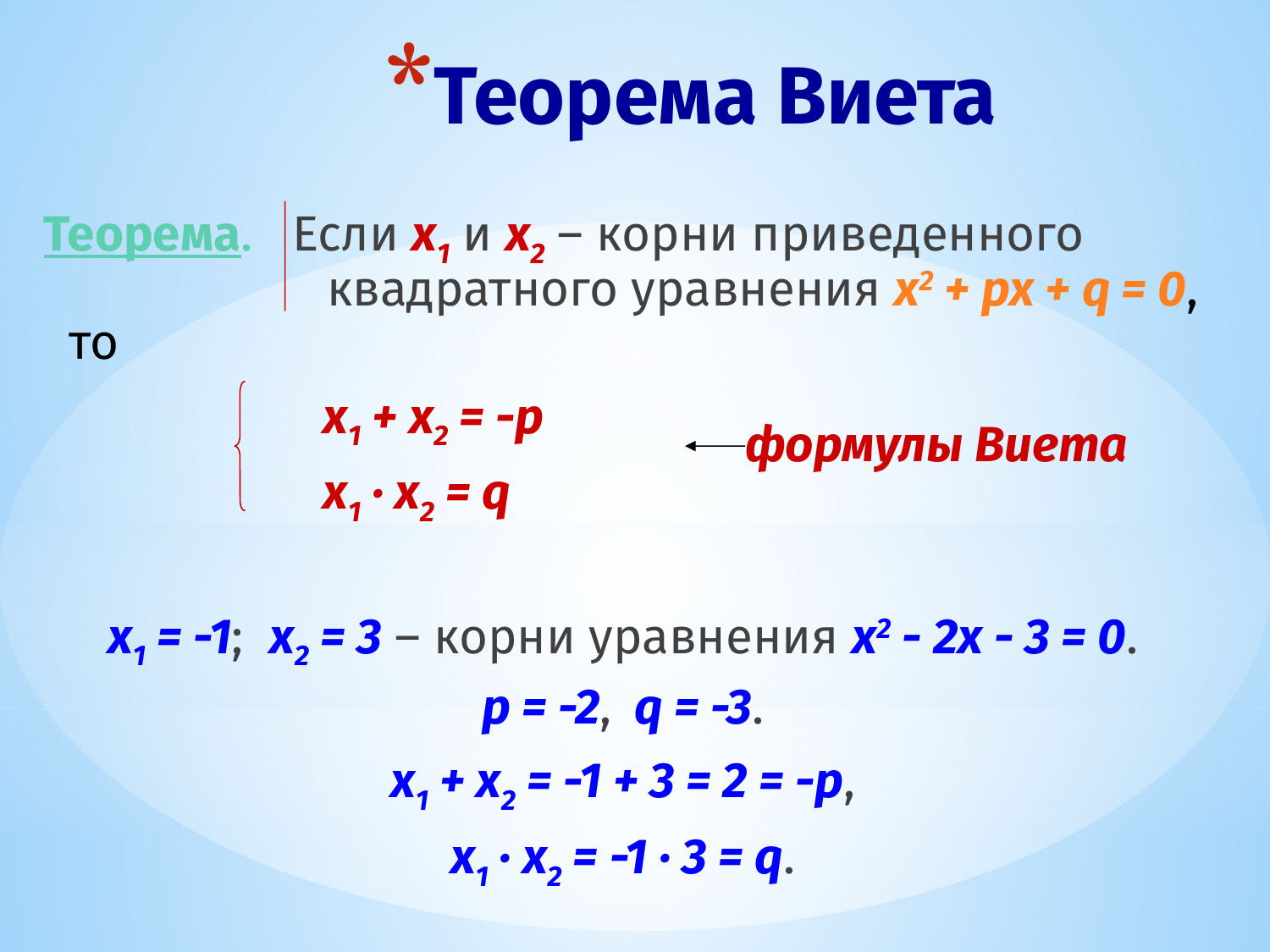

# Теорема Виета
Теорема.   Если х1 и х2 – корни приведенного                	          квадратного уравнения х2 + px + q = 0, то
			х1 + х2 = -р
			х1 ∙ х2 = q

х1 = -1;  х2 = 3 – корни уравнения х2 - 2x - 3 = 0.
р = -2,  q = -3.
х1 + х2 = -1 + 3 = 2 = -р,
х1 ∙ х2 = -1 ∙ 3 = q.

формулы Виета